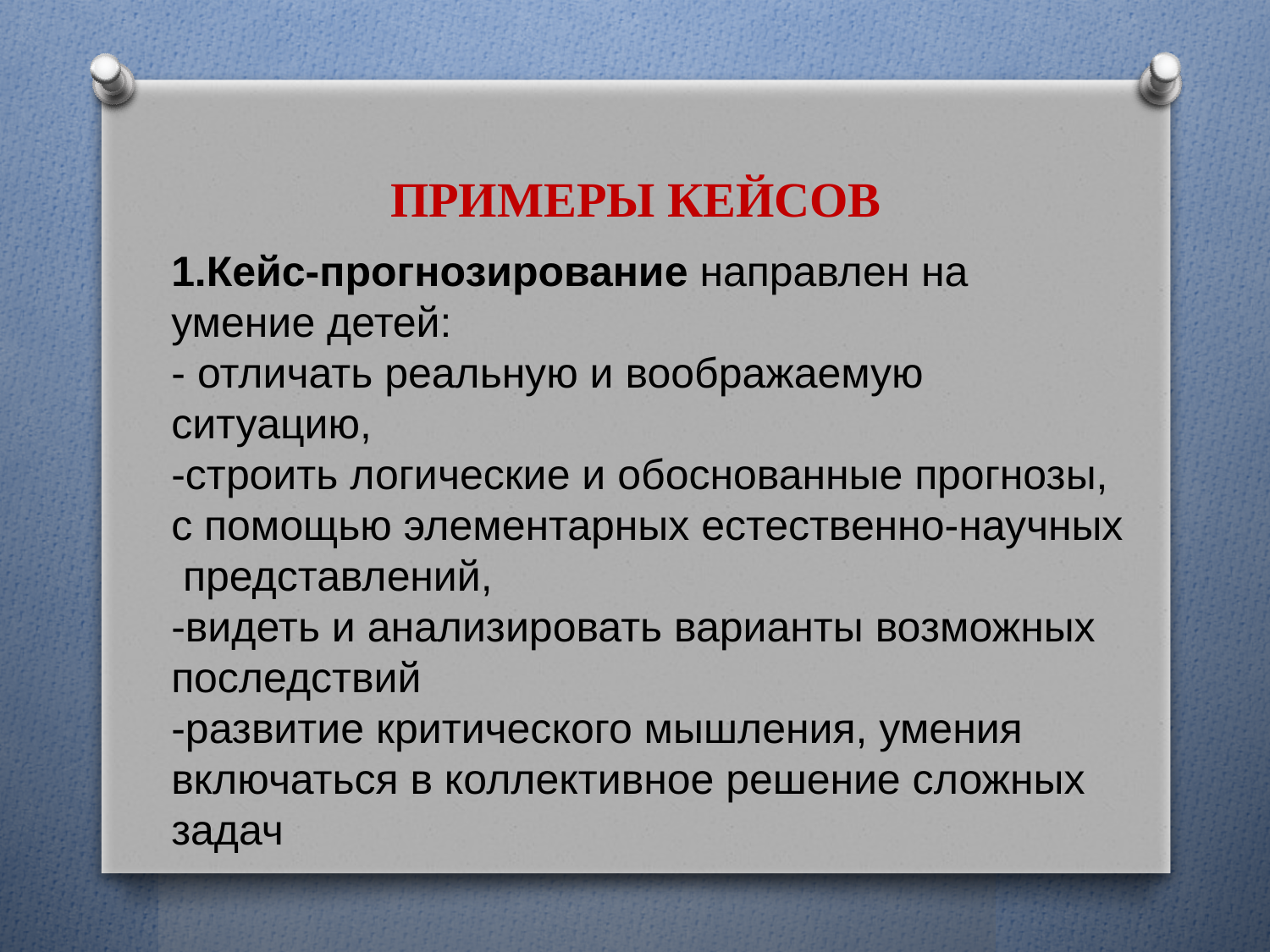

# ПРИМЕРЫ КЕЙСОВ
1.Кейс-прогнозирование направлен на  умение детей:
- отличать реальную и воображаемую ситуацию,
-строить логические и обоснованные прогнозы, с помощью элементарных естественно-научных  представлений,
-видеть и анализировать варианты возможных последствий
-развитие критического мышления, умения включаться в коллективное решение сложных задач